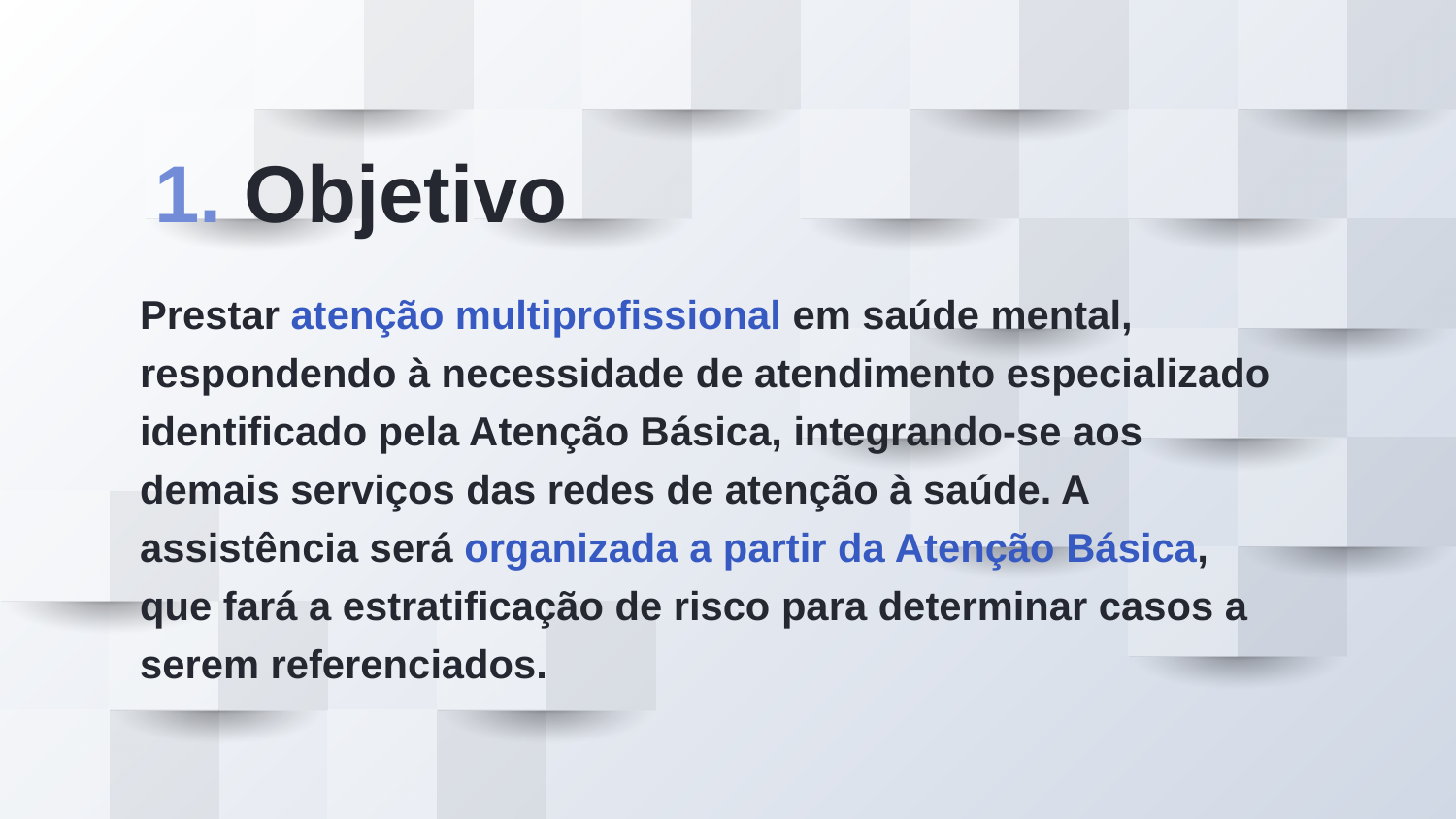

# 1. Objetivo
Prestar atenção multiprofissional em saúde mental, respondendo à necessidade de atendimento especializado identificado pela Atenção Básica, integrando-se aos demais serviços das redes de atenção à saúde. A assistência será organizada a partir da Atenção Básica, que fará a estratificação de risco para determinar casos a serem referenciados.